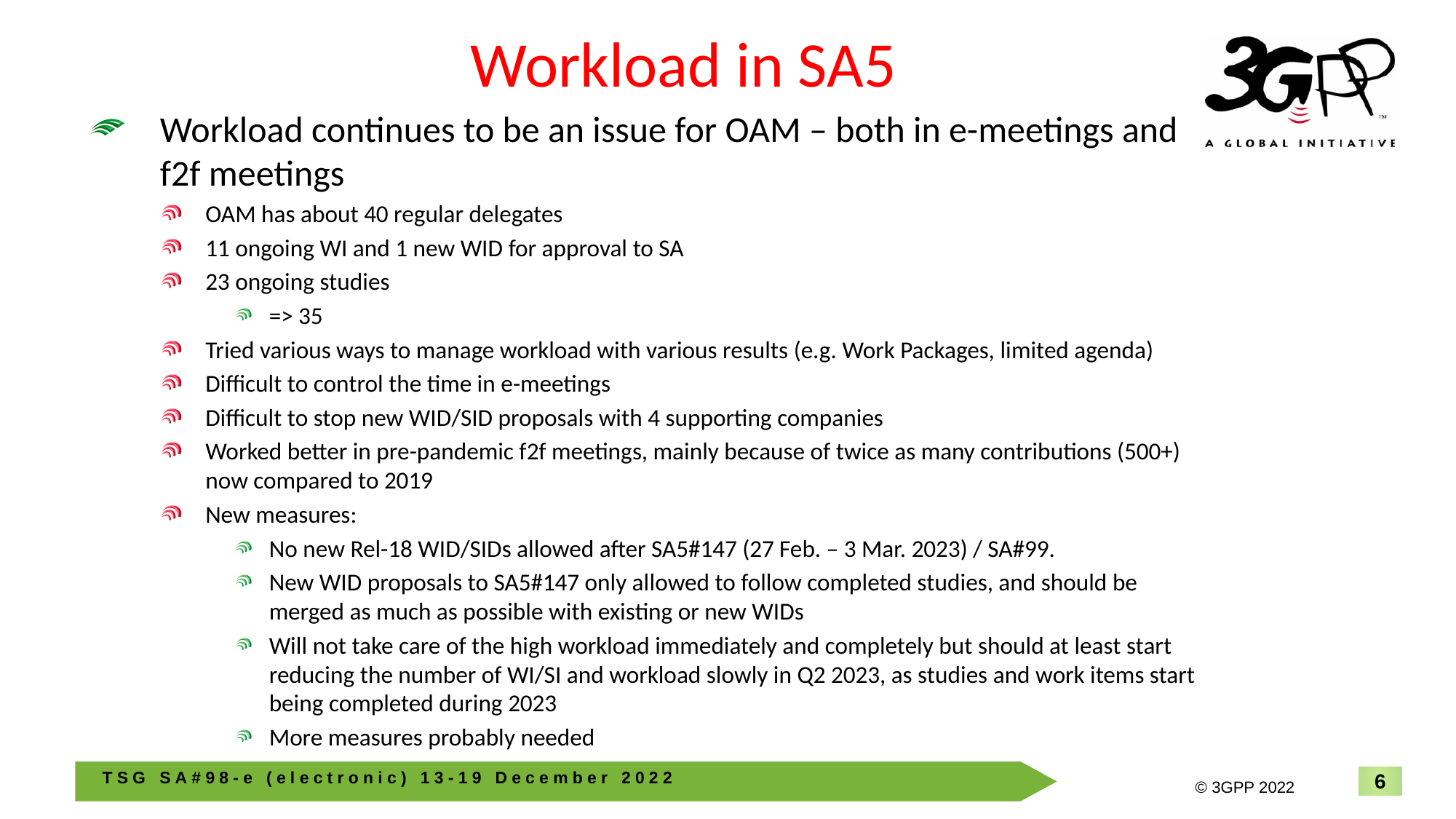

# Workload in SA5
Workload continues to be an issue for OAM – both in e-meetings and f2f meetings
OAM has about 40 regular delegates
11 ongoing WI and 1 new WID for approval to SA
23 ongoing studies
=> 35
Tried various ways to manage workload with various results (e.g. Work Packages, limited agenda)
Difficult to control the time in e-meetings
Difficult to stop new WID/SID proposals with 4 supporting companies
Worked better in pre-pandemic f2f meetings, mainly because of twice as many contributions (500+) now compared to 2019
New measures:
No new Rel-18 WID/SIDs allowed after SA5#147 (27 Feb. – 3 Mar. 2023) / SA#99.
New WID proposals to SA5#147 only allowed to follow completed studies, and should be merged as much as possible with existing or new WIDs
Will not take care of the high workload immediately and completely but should at least start reducing the number of WI/SI and workload slowly in Q2 2023, as studies and work items start being completed during 2023
More measures probably needed